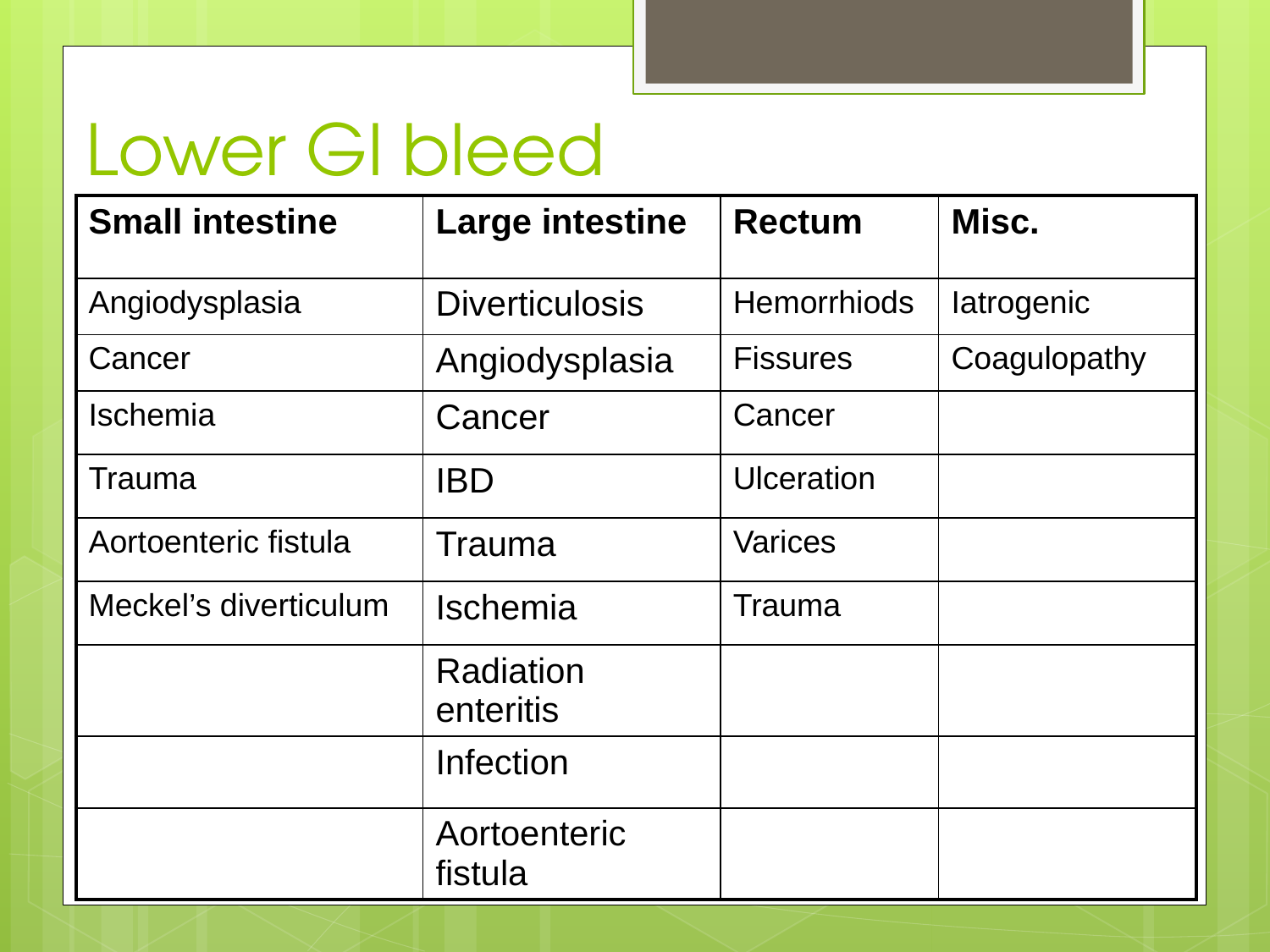

# Lower GI bleed
| Small intestine | Large intestine | Rectum | Misc. |
| --- | --- | --- | --- |
| Angiodysplasia | Diverticulosis | Hemorrhiods | Iatrogenic |
| Cancer | Angiodysplasia | Fissures | Coagulopathy |
| Ischemia | Cancer | Cancer |  |
| Trauma | IBD | Ulceration |  |
| Aortoenteric fistula | Trauma | Varices |  |
| Meckel’s diverticulum | Ischemia | Trauma |  |
|  | Radiation enteritis |  |  |
|  | Infection |  |  |
|  | Aortoenteric fistula |  |  |